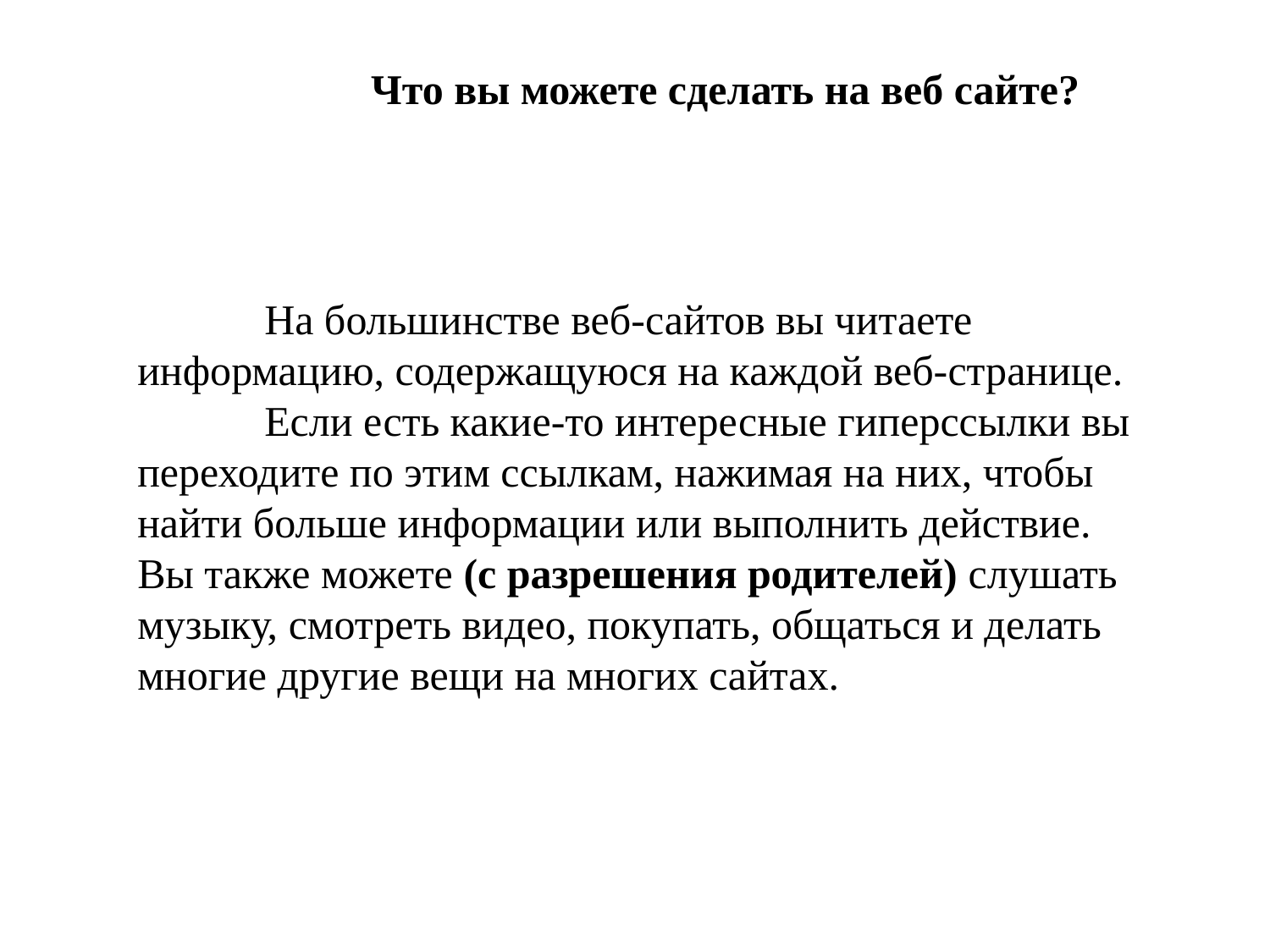

Что вы можете сделать на веб сайте?
	На большинстве веб-сайтов вы читаете информацию, содержащуюся на каждой веб-странице.
	Если есть какие-то интересные гиперссылки вы переходите по этим ссылкам, нажимая на них, чтобы найти больше информации или выполнить действие.
Вы также можете (с разрешения родителей) слушать музыку, смотреть видео, покупать, общаться и делать многие другие вещи на многих сайтах.